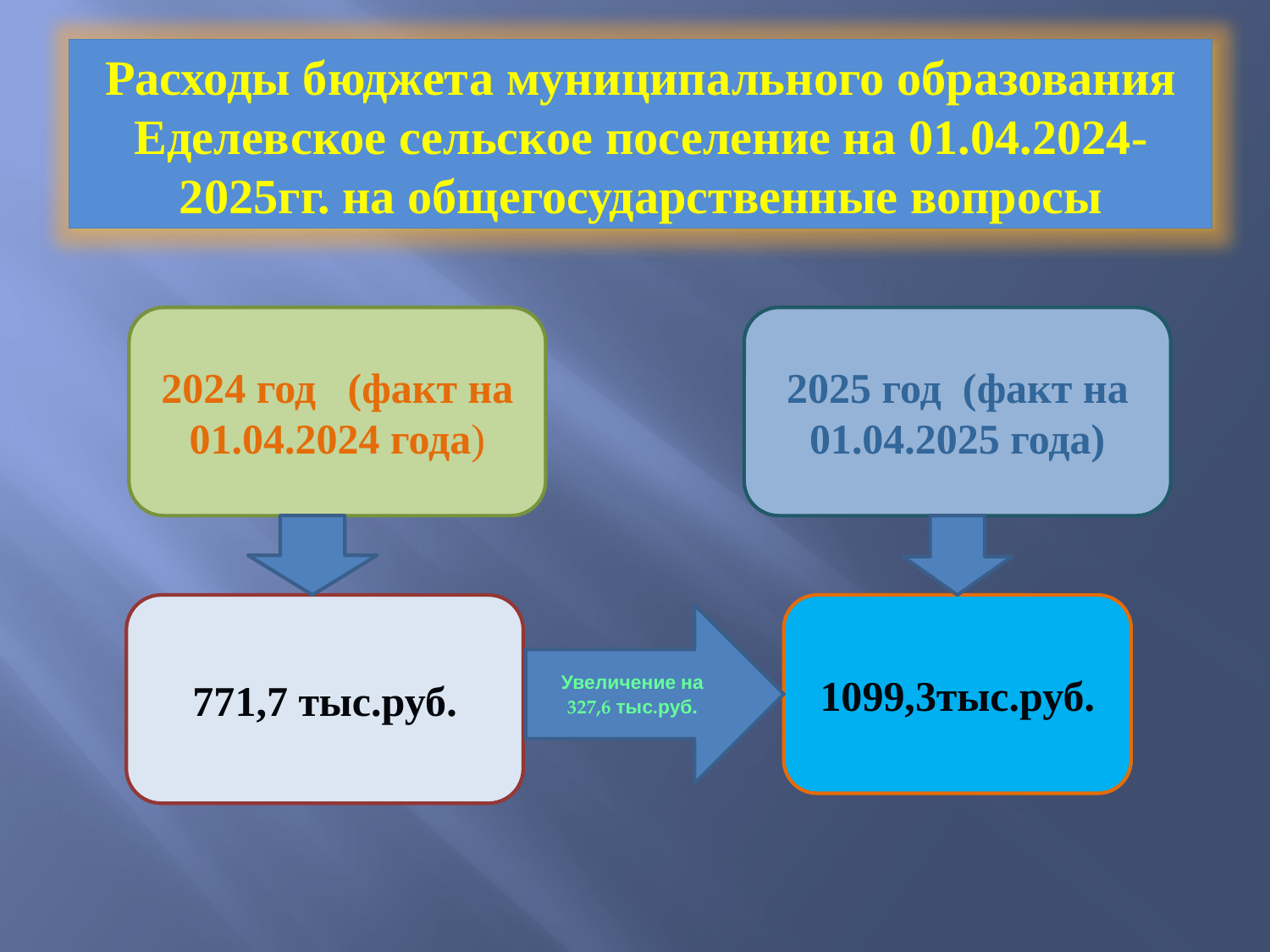

Расходы бюджета муниципального образования Еделевское сельское поселение на 01.04.2024-2025гг. на общегосударственные вопросы
2024 год   (факт на 01.04.2024 года)
2025 год  (факт на 01.04.2025 года)

771,7 тыс.руб.
1099,3тыс.руб.
Увеличение на 327,6 тыс.руб.